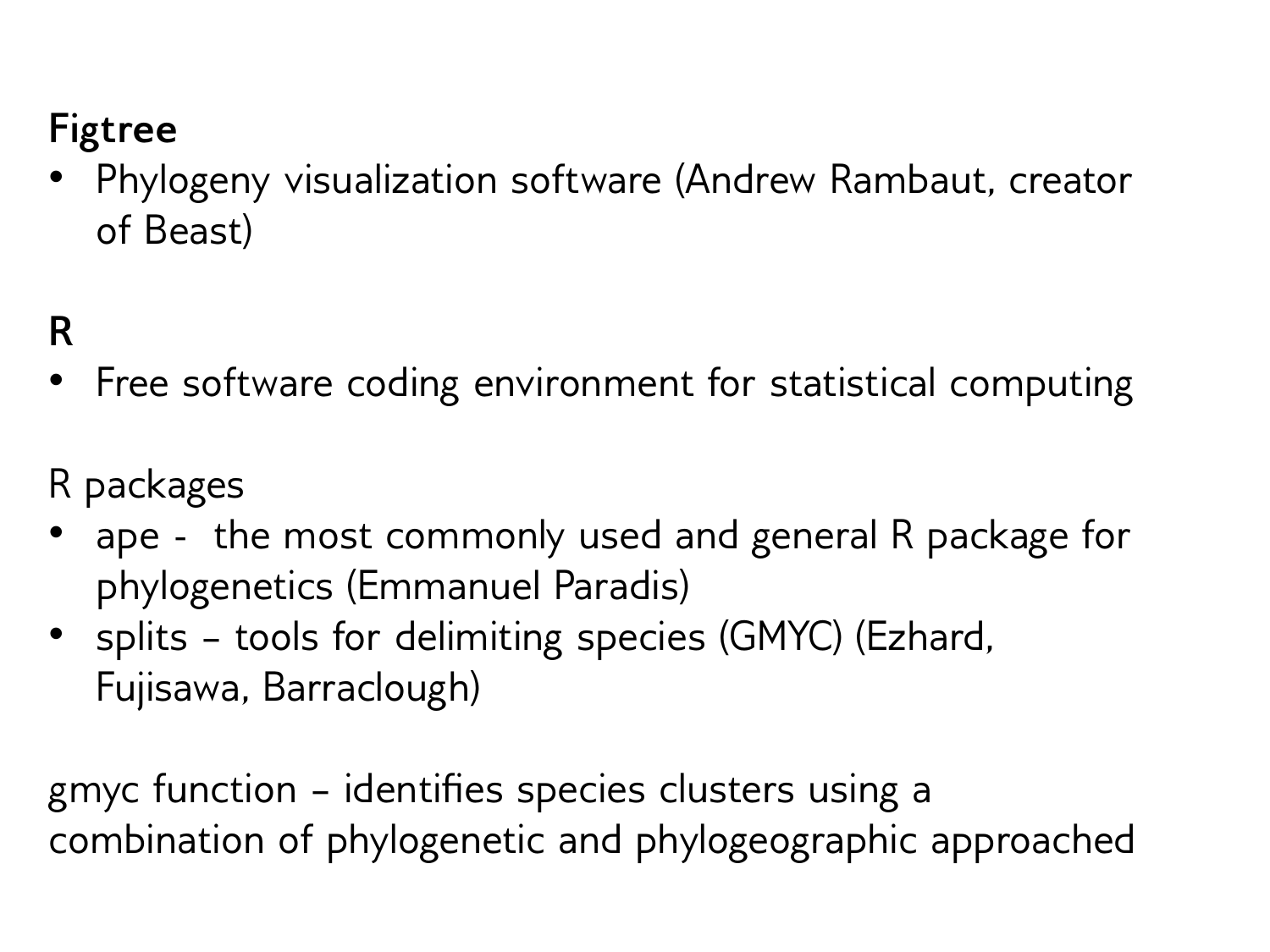

Figtree
Phylogeny visualization software (Andrew Rambaut, creator of Beast)

R
Free software coding environment for statistical computing

R packages
ape -  the most commonly used and general R package for phylogenetics (Emmanuel Paradis)
splits – tools for delimiting species (GMYC) (Ezhard, Fujisawa, Barraclough)

gmyc function – identifies species clusters using a combination of phylogenetic and phylogeographic approached